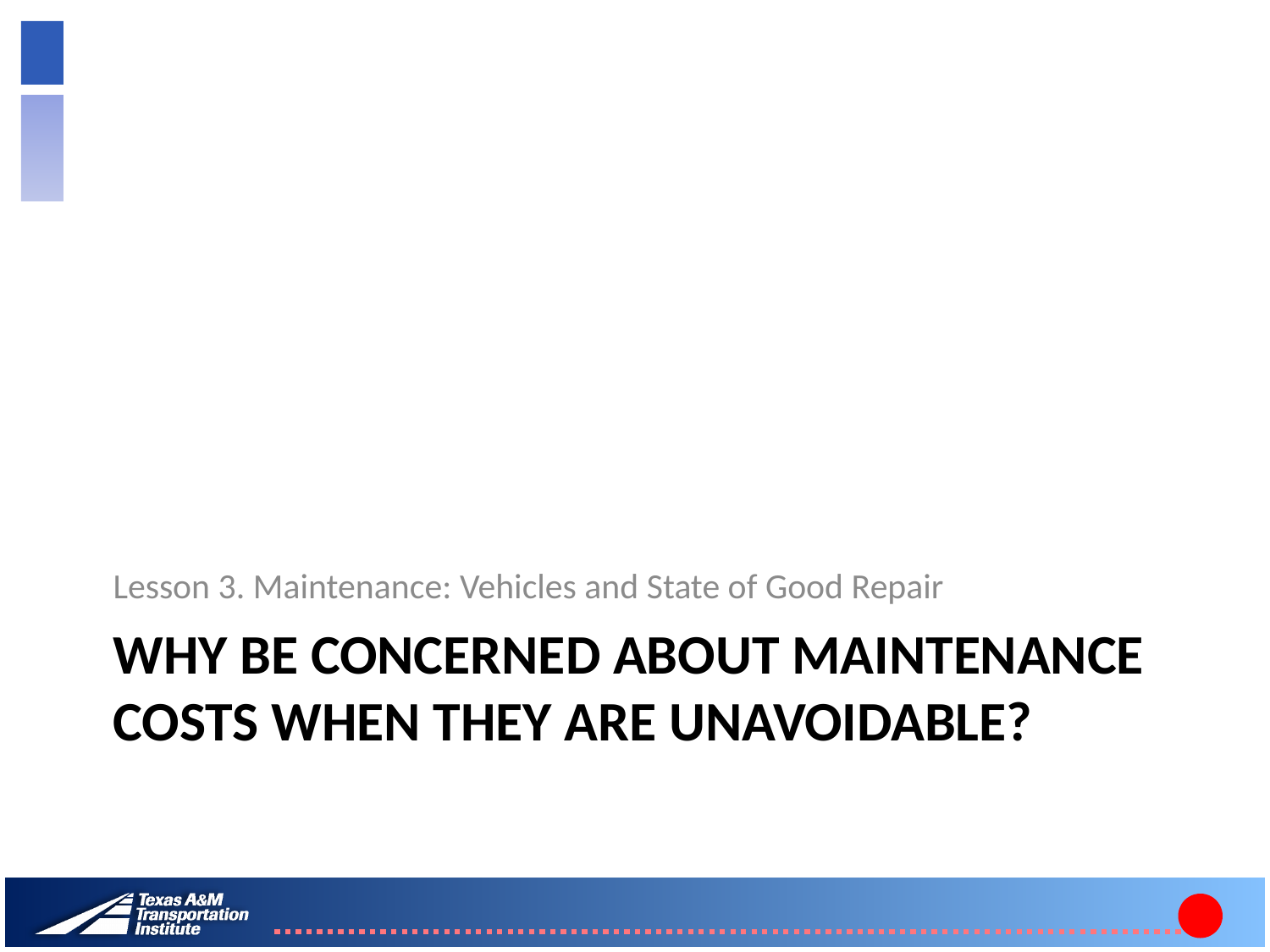

Lesson 3. Maintenance: Vehicles and State of Good Repair
# Why be concerned about Maintenance Costs when they are unavoidable?